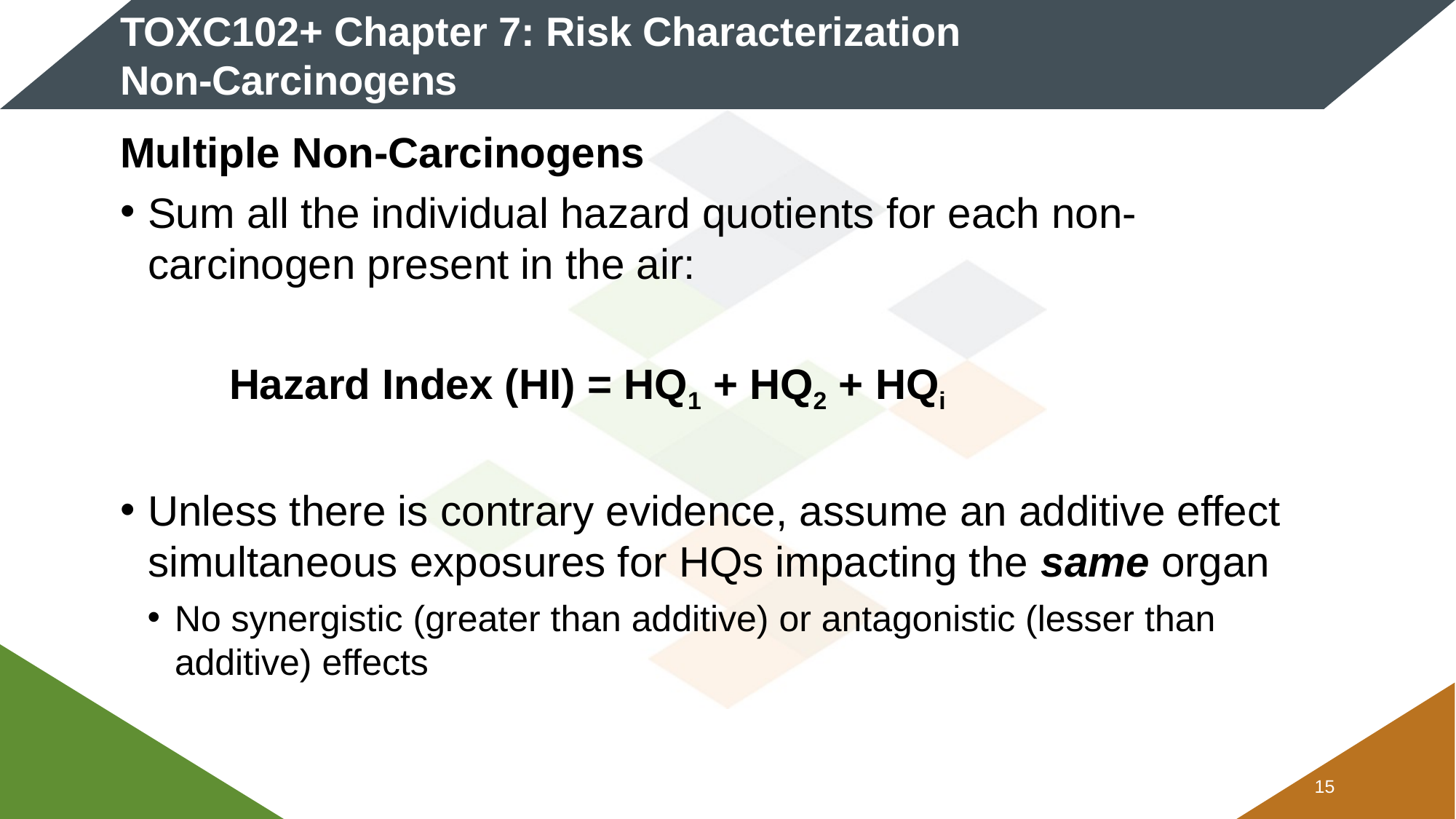

# TOXC102+ Chapter 7: Risk Characterization Non-Carcinogens
Multiple Non-Carcinogens
Sum all the individual hazard quotients for each non-carcinogen present in the air:

	Hazard Index (HI) = HQ1 + HQ2 + HQi

Unless there is contrary evidence, assume an additive effect simultaneous exposures for HQs impacting the same organ
No synergistic (greater than additive) or antagonistic (lesser than additive) effects
15